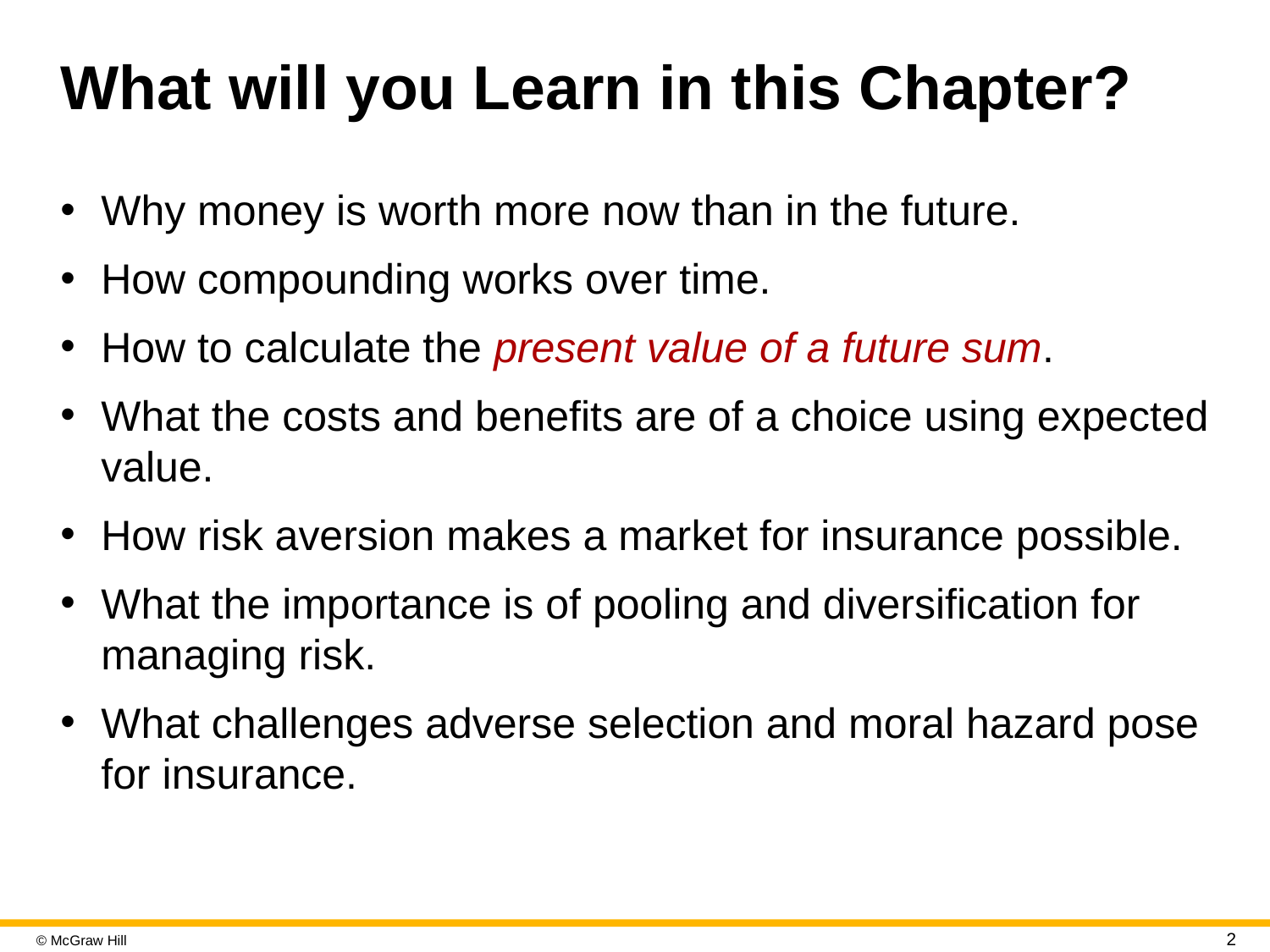

# What will you Learn in this Chapter?
Why money is worth more now than in the future.
How compounding works over time.
How to calculate the present value of a future sum.
What the costs and benefits are of a choice using expected value.
How risk aversion makes a market for insurance possible.
What the importance is of pooling and diversification for managing risk.
What challenges adverse selection and moral hazard pose for insurance.